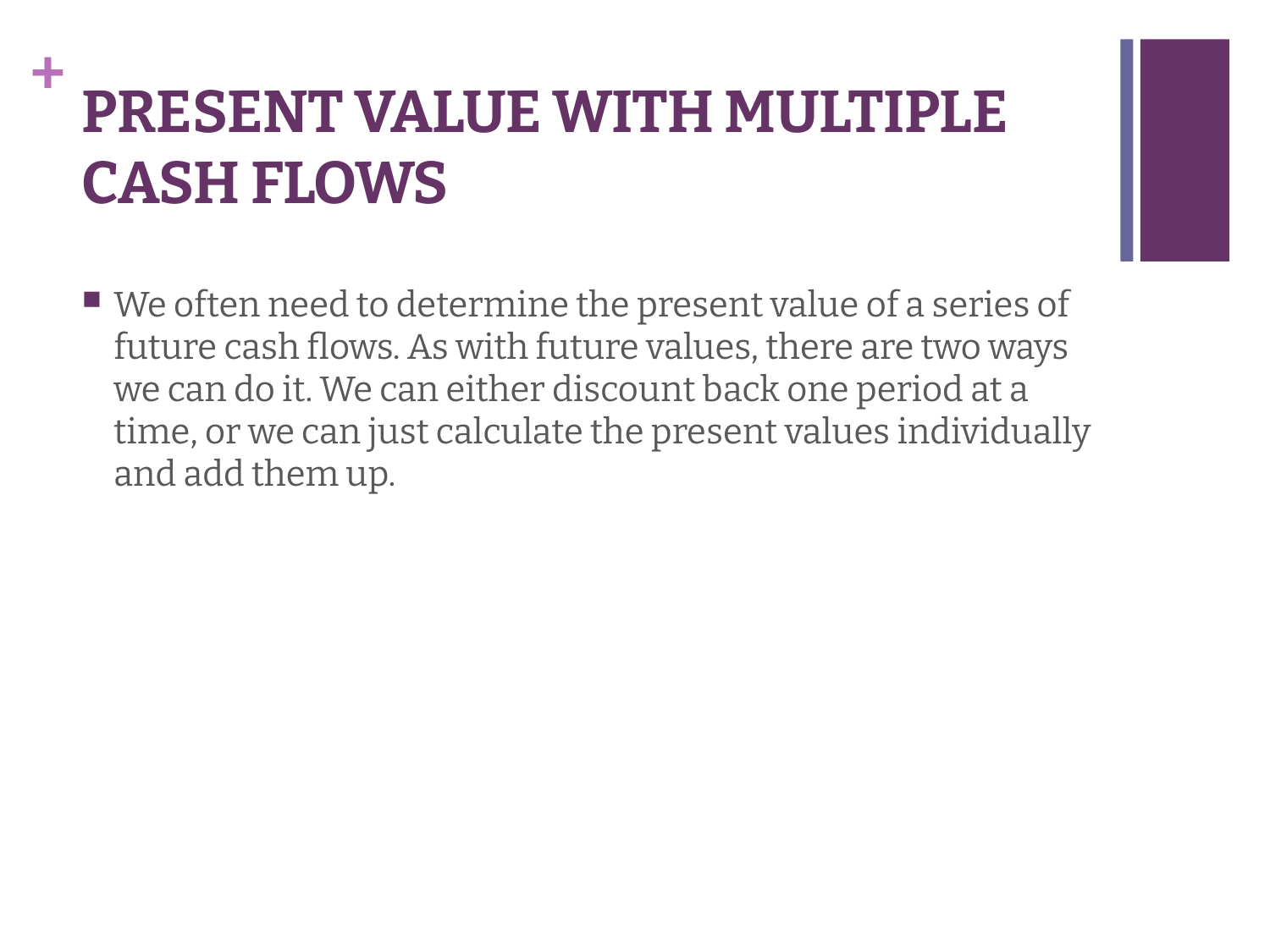

# PRESENT VALUE WITH MULTIPLE CASH FLOWS
We often need to determine the present value of a series of future cash flows. As with future values, there are two ways we can do it. We can either discount back one period at a time, or we can just calculate the present values individually and add them up.